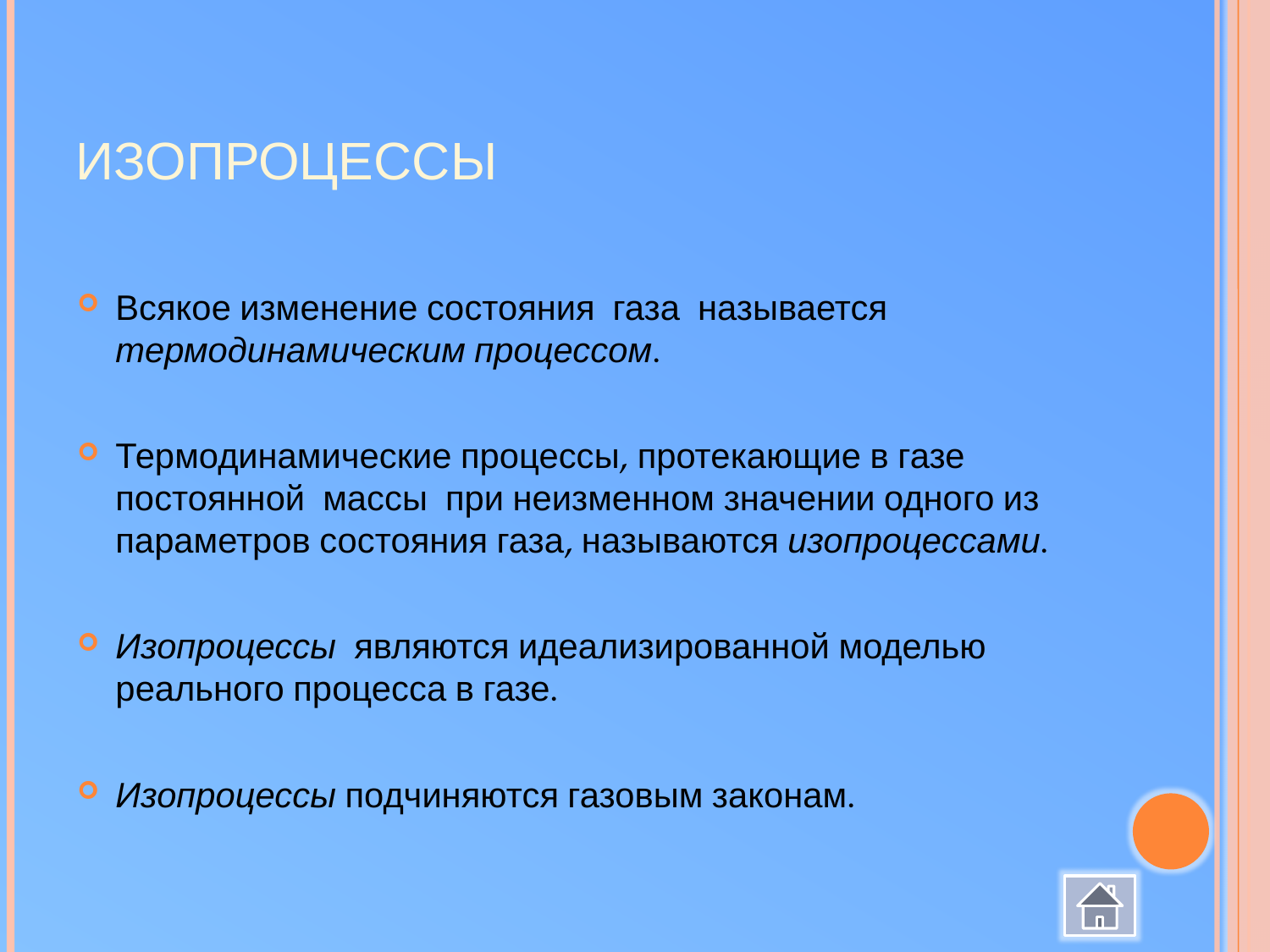

# Изопроцессы

Всякое изменение состояния  газа  называется термодинамическим процессом.

Термодинамические процессы, протекающие в газе  постоянной  массы  при неизменном значении одного из параметров состояния газа, называются изопроцессами.

Изопроцессы  являются идеализированной моделью реального процесса в газе.

Изопроцессы подчиняются газовым законам.